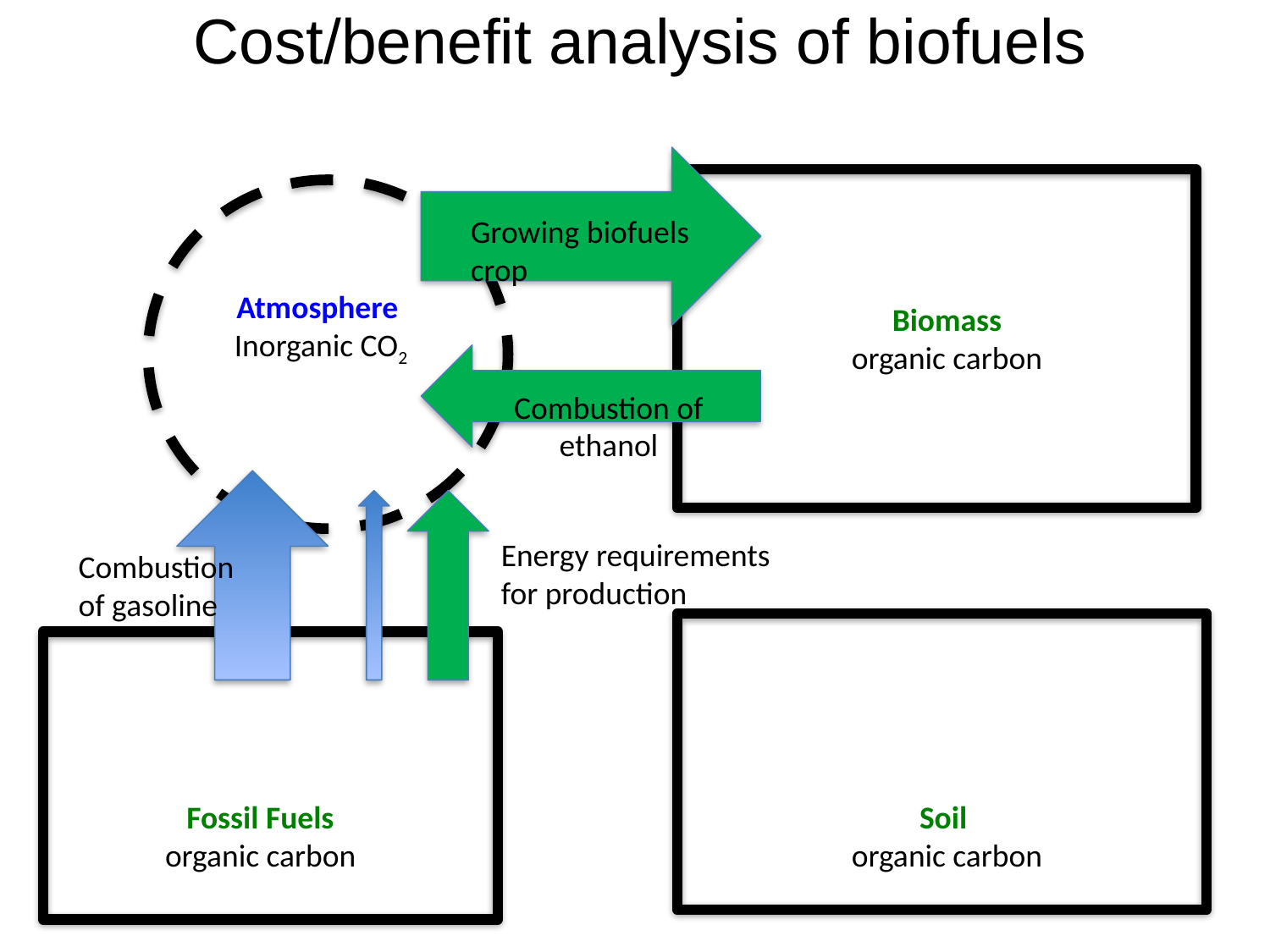

Cost/benefit analysis of biofuels

Growing biofuels crop
Atmosphere
 Inorganic CO2
Biomass
organic carbon

Combustion of ethanol

Energy requirements for production
Combustion of gasoline

Fossil Fuels
organic carbon
Soil
organic carbon